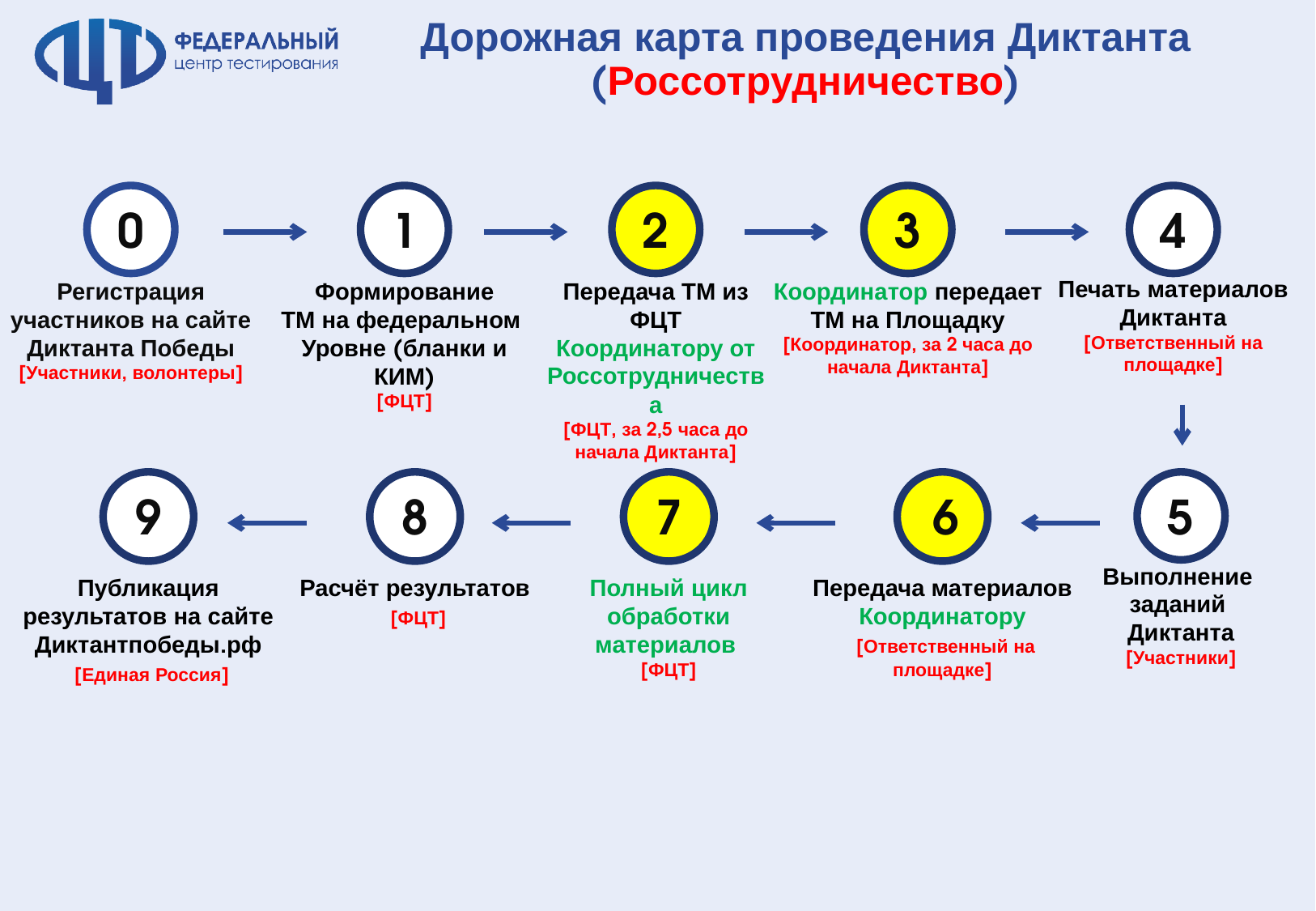

Дорожная карта проведения Диктанта (Россотрудничество)
0
Регистрация участников на сайте Диктанта Победы
[Участники, волонтеры]
1
Формирование
ТМ на федеральном
Уровне (бланки и КИМ)
[ФЦТ]
2
Передача ТМ из ФЦТ Координатору от Россотрудничества
[ФЦТ, за 2,5 часа до начала Диктанта]
3
Координатор передает ТМ на Площадку
[Координатор, за 2 часа до начала Диктанта]
4
Печать материалов Диктанта
[Ответственный на площадке]

9
Публикация результатов на сайте Диктантпобеды.рф
 [Единая Россия]

8
Расчёт результатов
 [ФЦТ]

7
Полный цикл обработки материалов
[ФЦТ]

Передача материалов Координатору
 [Ответственный на площадке]
6
5
Выполнение
заданий
Диктанта
[Участники]